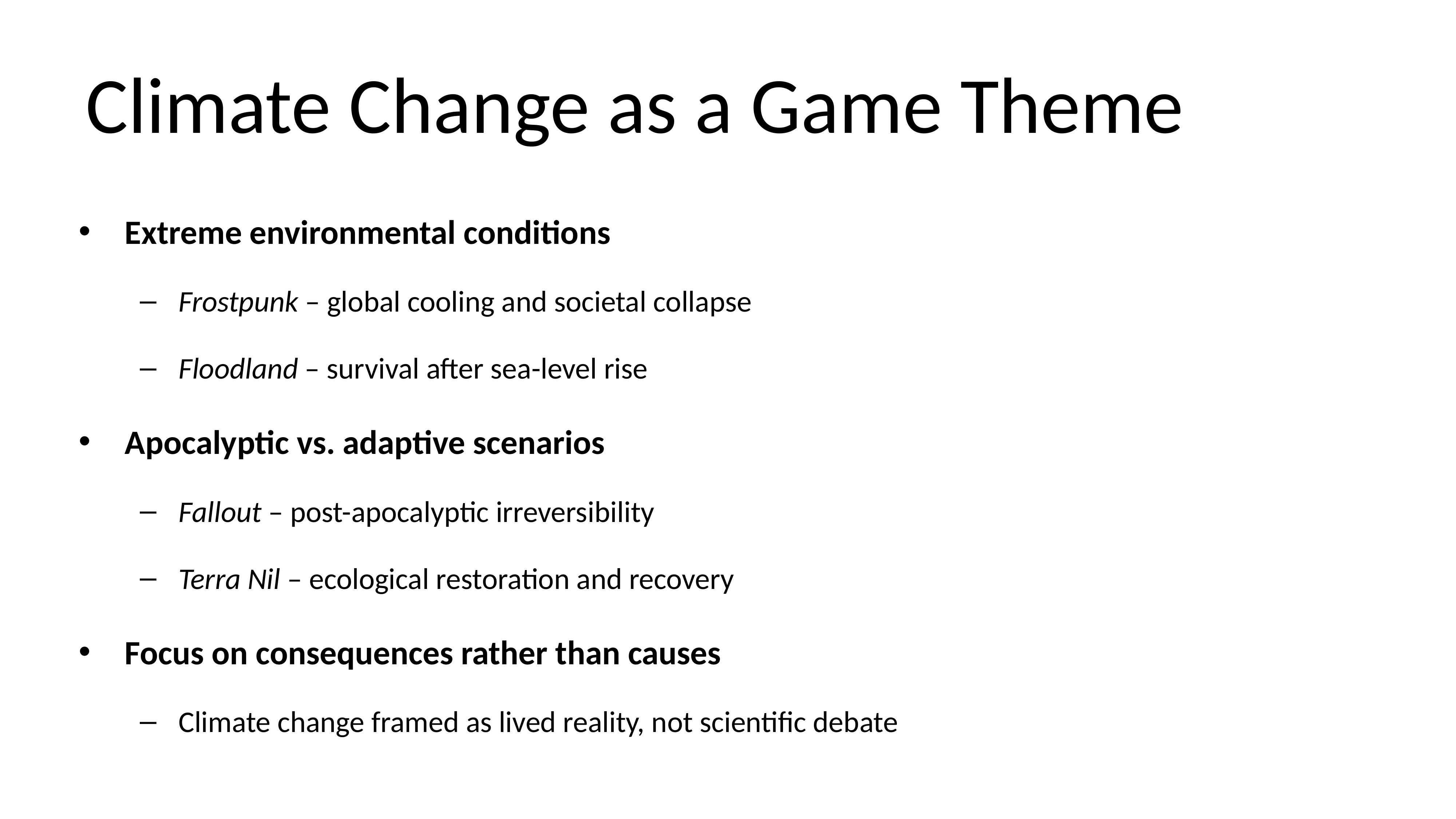

# Climate Change as a Game Theme
Extreme environmental conditions
Frostpunk – global cooling and societal collapse
Floodland – survival after sea-level rise
Apocalyptic vs. adaptive scenarios
Fallout – post-apocalyptic irreversibility
Terra Nil – ecological restoration and recovery
Focus on consequences rather than causes
Climate change framed as lived reality, not scientific debate